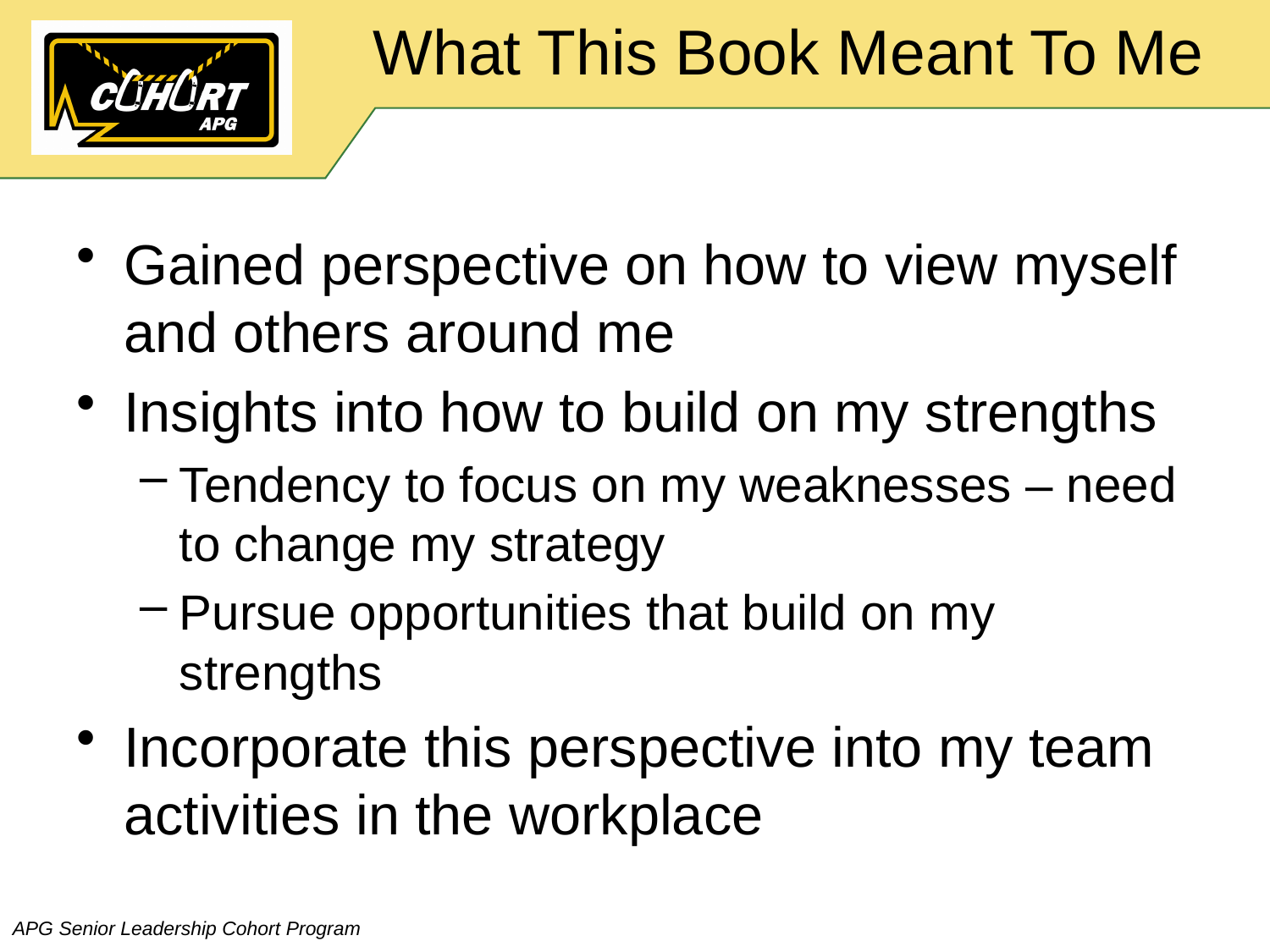

# What This Book Meant To Me
Gained perspective on how to view myself and others around me
Insights into how to build on my strengths
Tendency to focus on my weaknesses – need to change my strategy
Pursue opportunities that build on my strengths
Incorporate this perspective into my team activities in the workplace